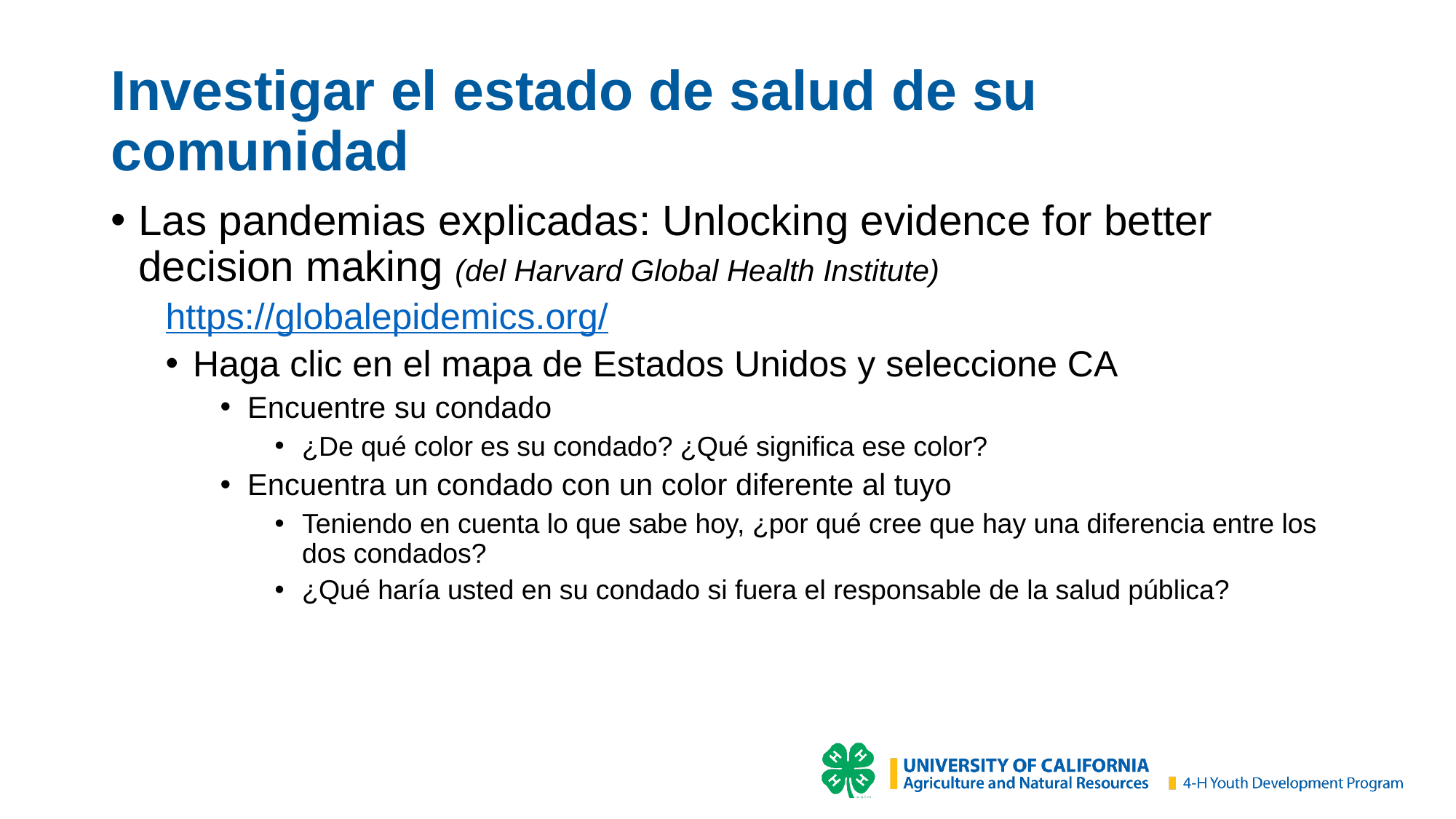

# Investigar el estado de salud de su comunidad
Las pandemias explicadas: Unlocking evidence for better decision making (del Harvard Global Health Institute)
https://globalepidemics.org/
Haga clic en el mapa de Estados Unidos y seleccione CA
Encuentre su condado
¿De qué color es su condado? ¿Qué significa ese color?
Encuentra un condado con un color diferente al tuyo
Teniendo en cuenta lo que sabe hoy, ¿por qué cree que hay una diferencia entre los dos condados?
¿Qué haría usted en su condado si fuera el responsable de la salud pública?